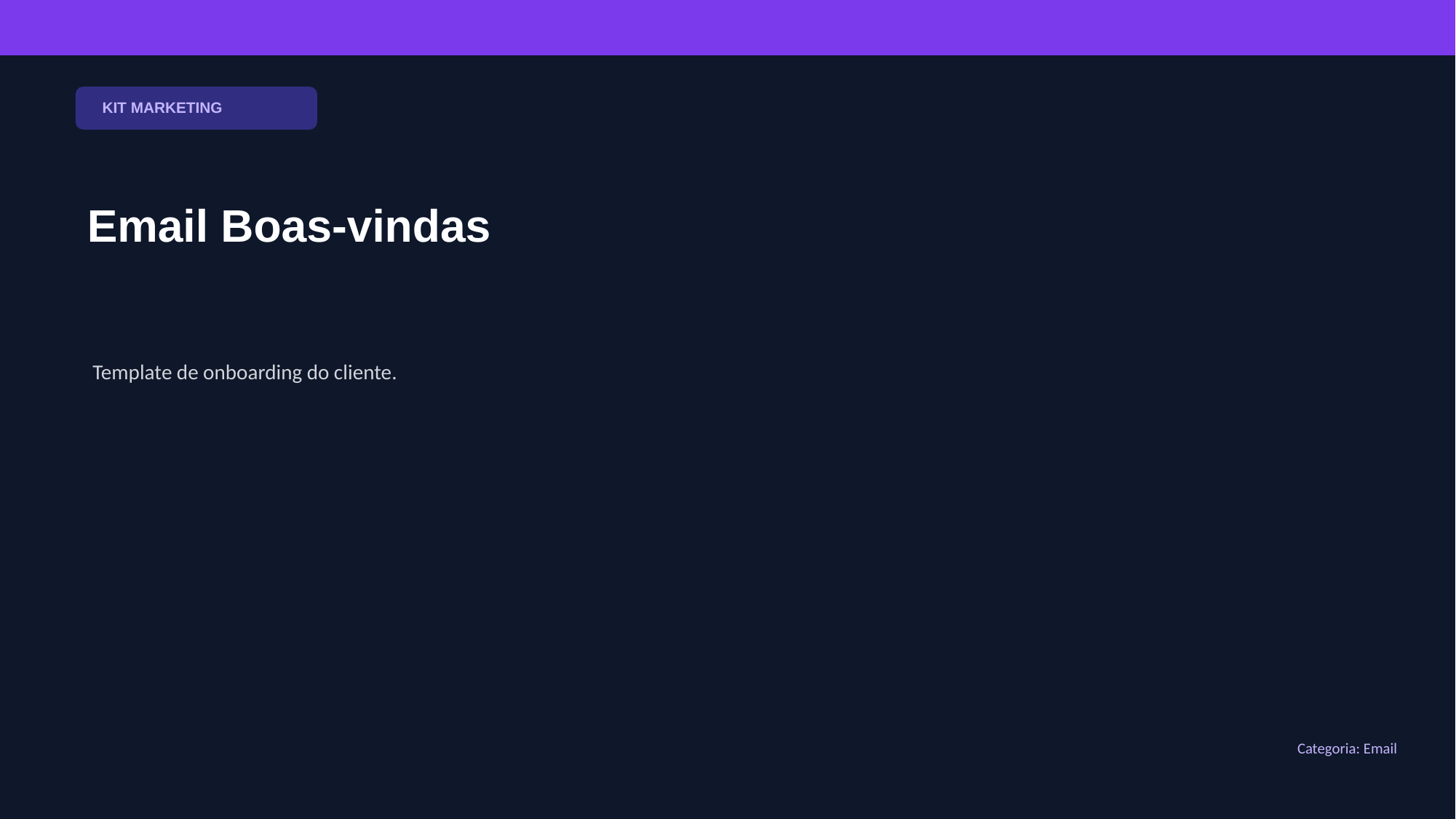

KIT MARKETING
Email Boas-vindas
Template de onboarding do cliente.
Categoria: Email